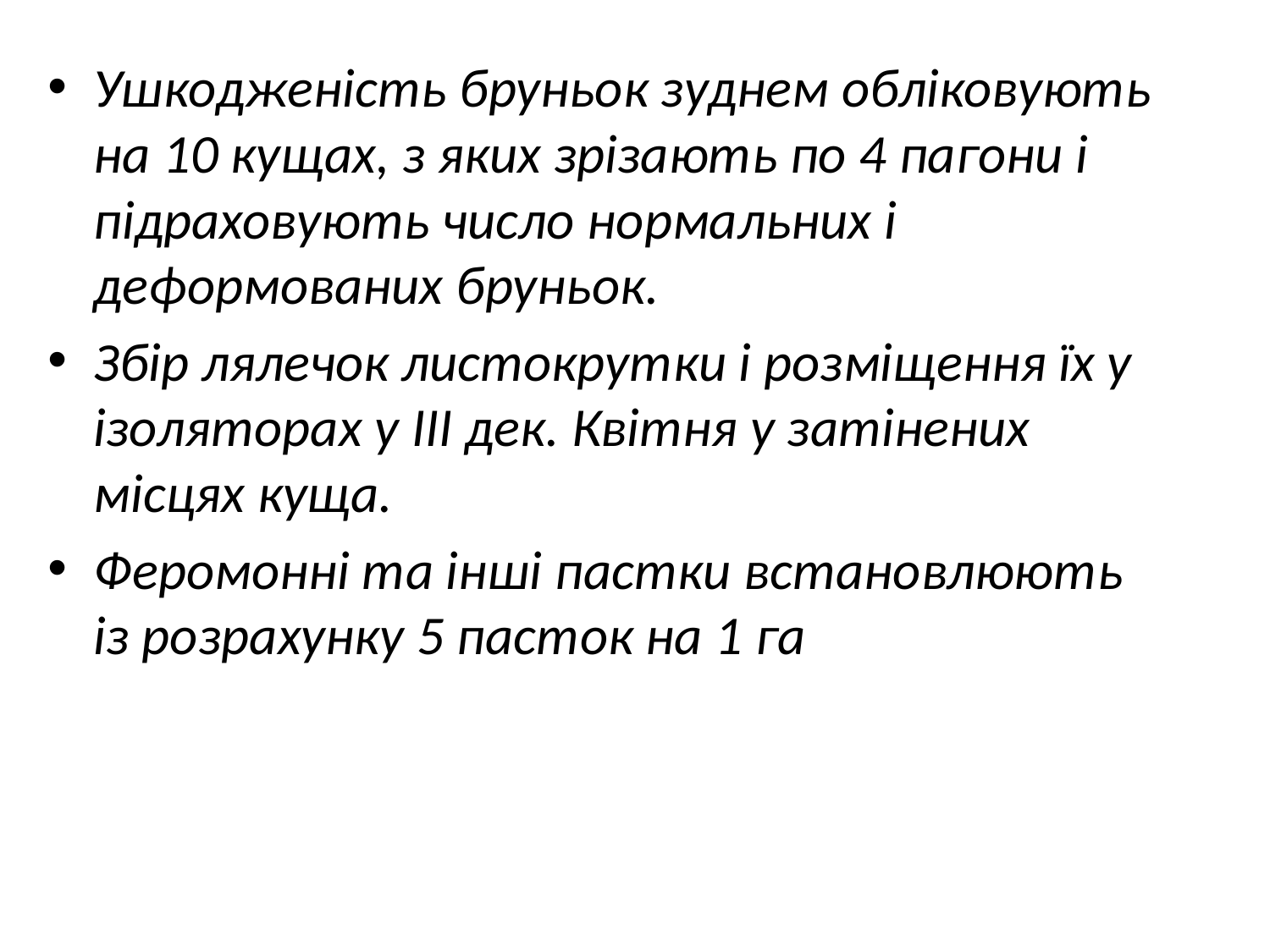

Ушкодженість бруньок зуднем обліковують на 10 кущах, з яких зрізають по 4 пагони і підраховують число нормальних і деформованих бруньок.
Збір лялечок листокрутки і розміщення їх у ізоляторах у III дек. Квітня у затінених місцях куща.
Феромонні та інші пастки встановлюють із розрахунку 5 пасток на 1 га